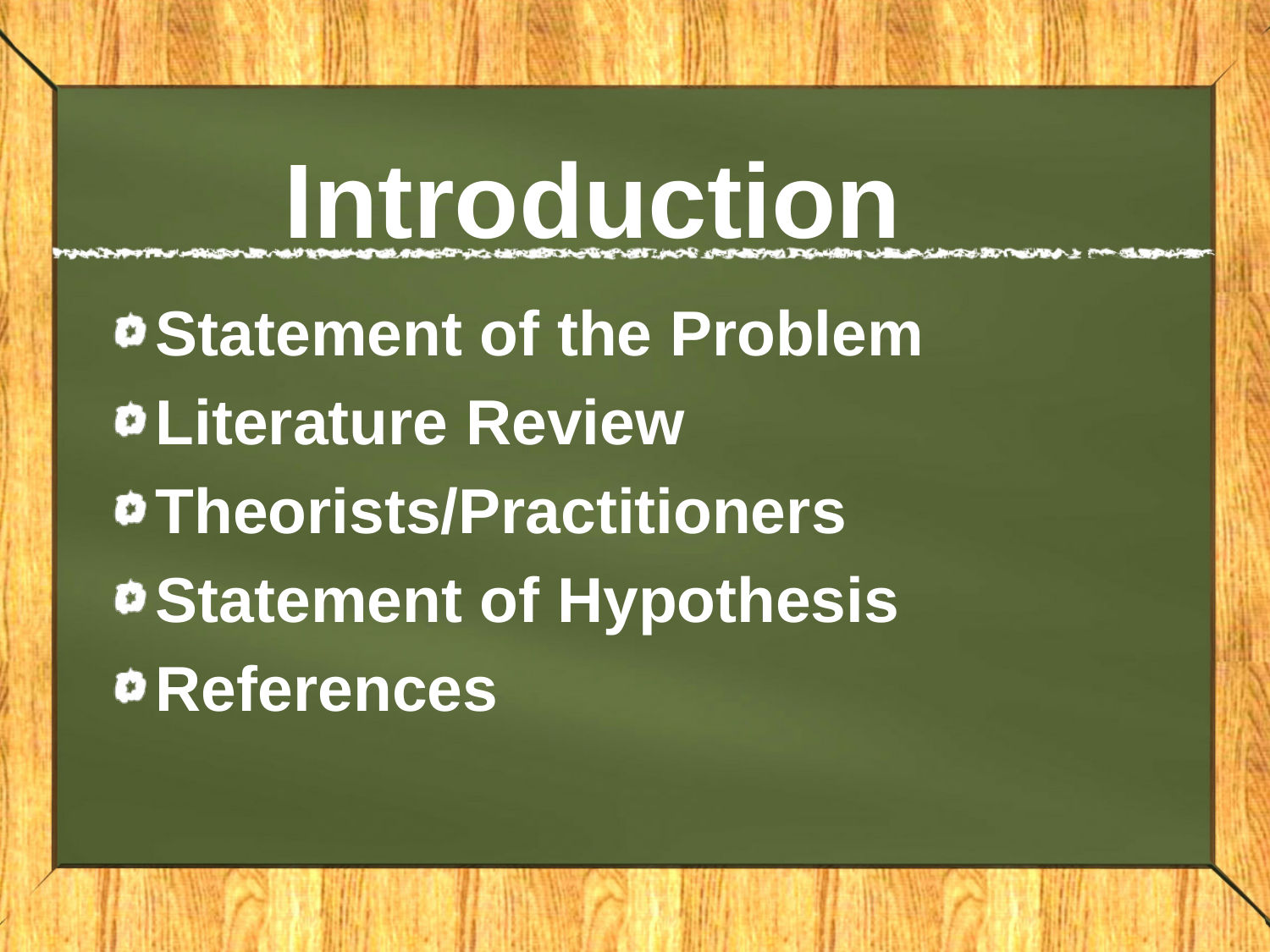

# Introduction
Statement of the Problem
Literature Review
Theorists/Practitioners
Statement of Hypothesis
References